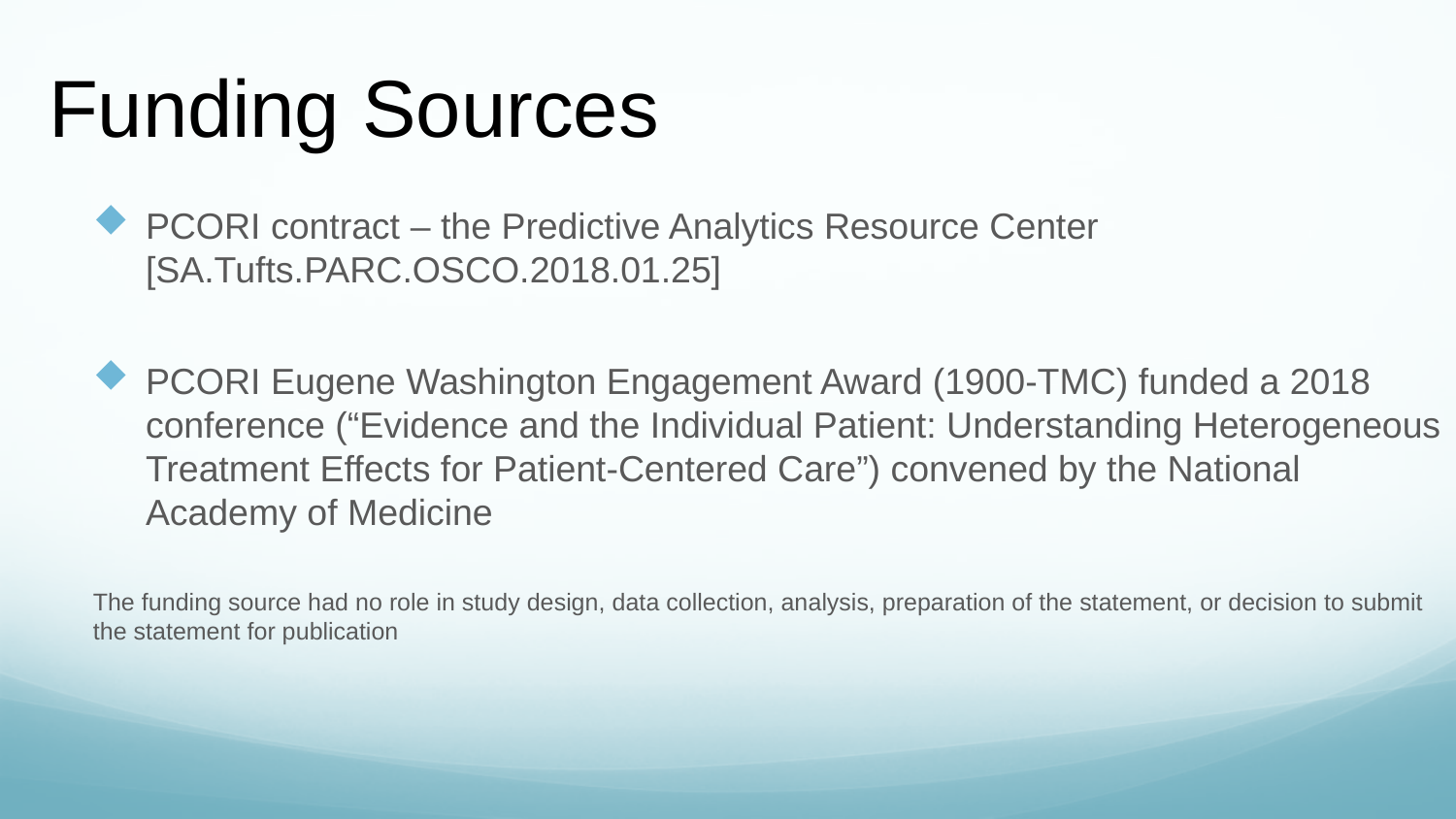

# Funding Sources
PCORI contract – the Predictive Analytics Resource Center [SA.Tufts.PARC.OSCO.2018.01.25]

PCORI Eugene Washington Engagement Award (1900-TMC) funded a 2018 conference (“Evidence and the Individual Patient: Understanding Heterogeneous Treatment Effects for Patient-Centered Care”) convened by the National Academy of Medicine

The funding source had no role in study design, data collection, analysis, preparation of the statement, or decision to submit the statement for publication